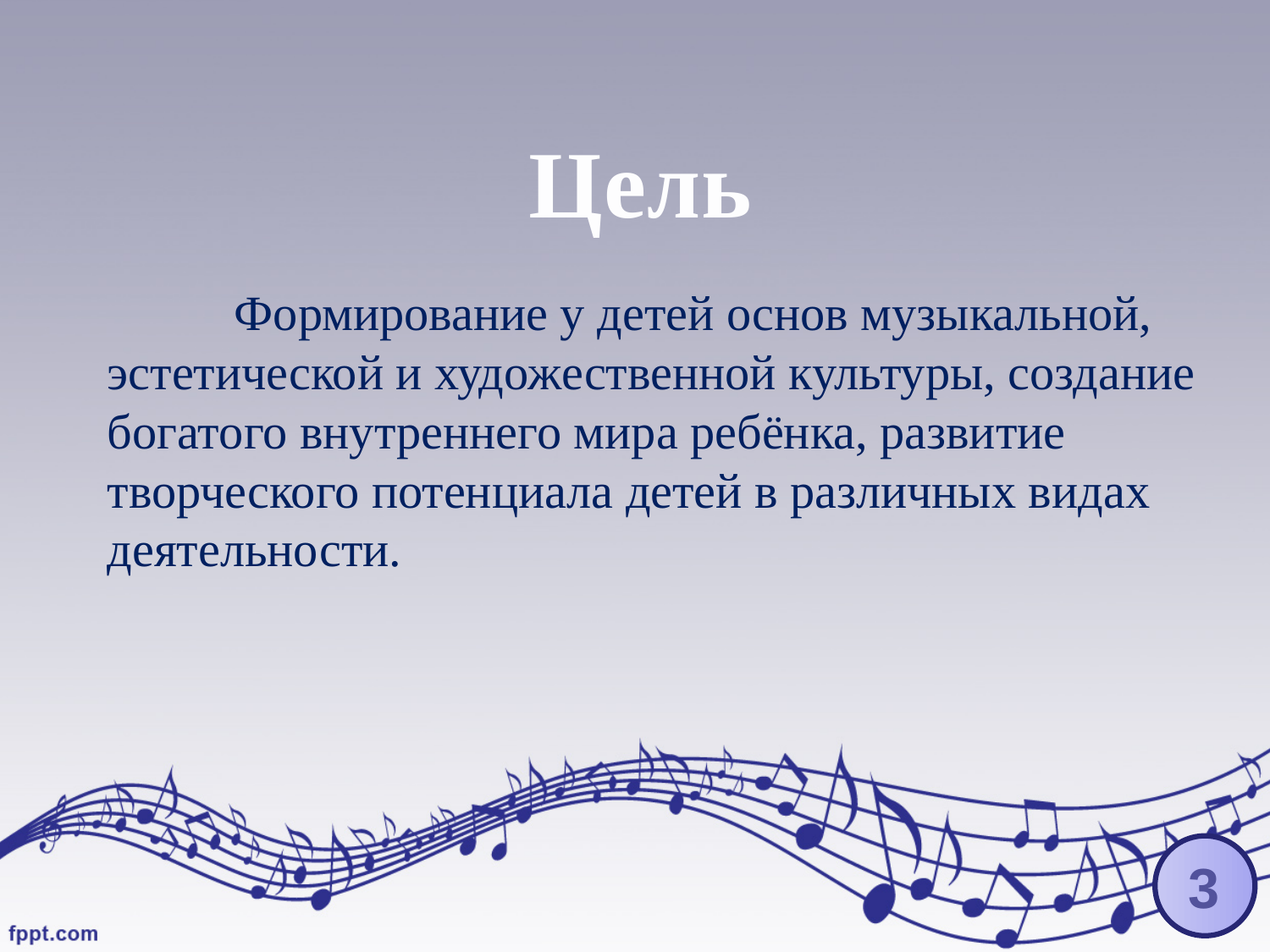

Цель

	Формирование у детей основ музыкальной, эстетической и художественной культуры, создание богатого внутреннего мира ребёнка, развитие творческого потенциала детей в различных видах деятельности.

3